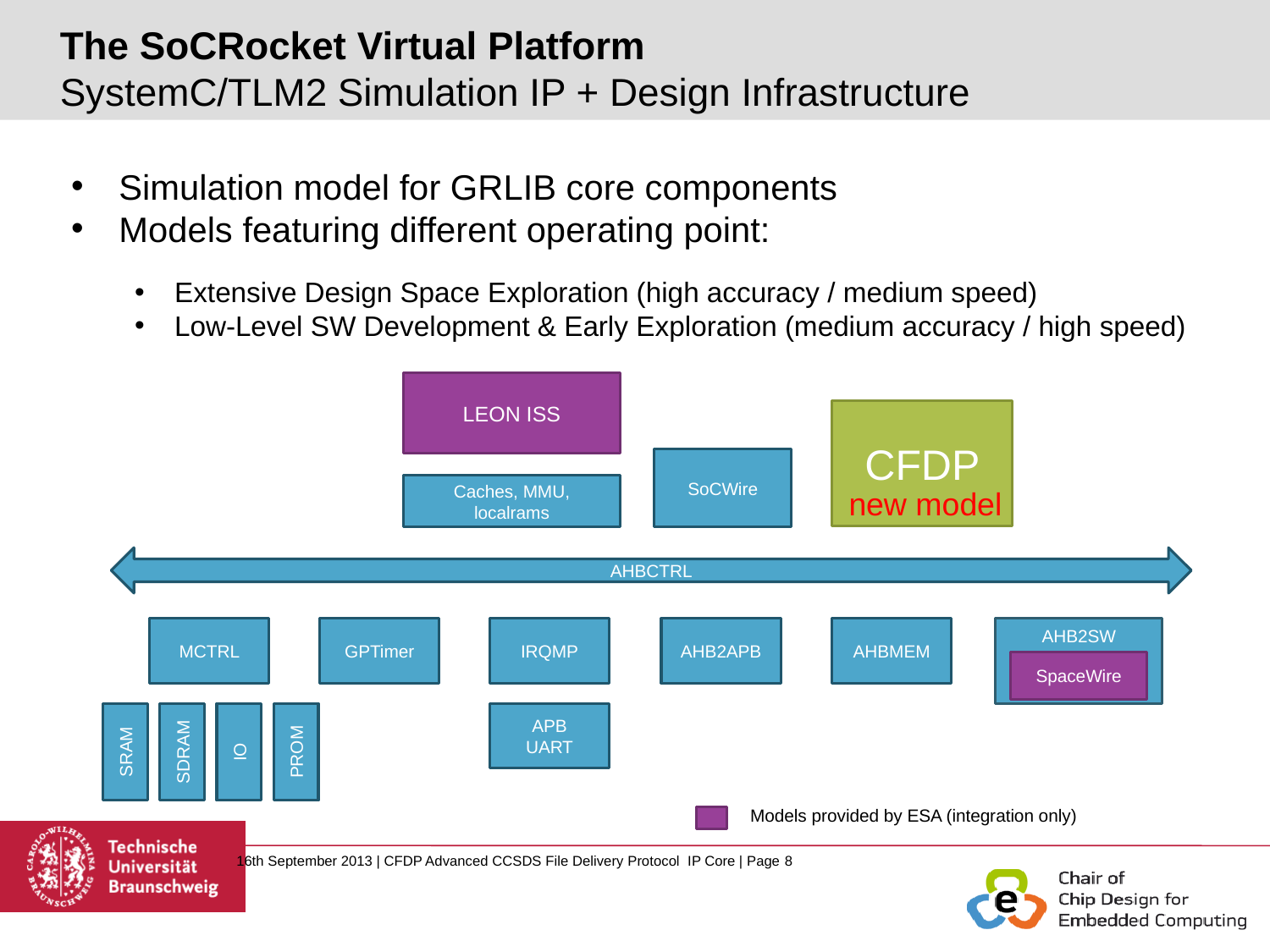

# The SoCRocket Virtual Platform SystemC/TLM2 Simulation IP + Design Infrastructure
Simulation model for GRLIB core components
Models featuring different operating point:
Extensive Design Space Exploration (high accuracy / medium speed)
Low-Level SW Development & Early Exploration (medium accuracy / high speed)

LEON ISS
CFDP
SoCWire
Caches, MMU,
localrams
AHBCTRL
MCTRL
GPTimer
IRQMP
AHB2APB
AHBMEM
AHB2SW
SpaceWire
APB
UART
SRAM
SDRAM
IO
PROM

new model
Models provided by ESA (integration only)